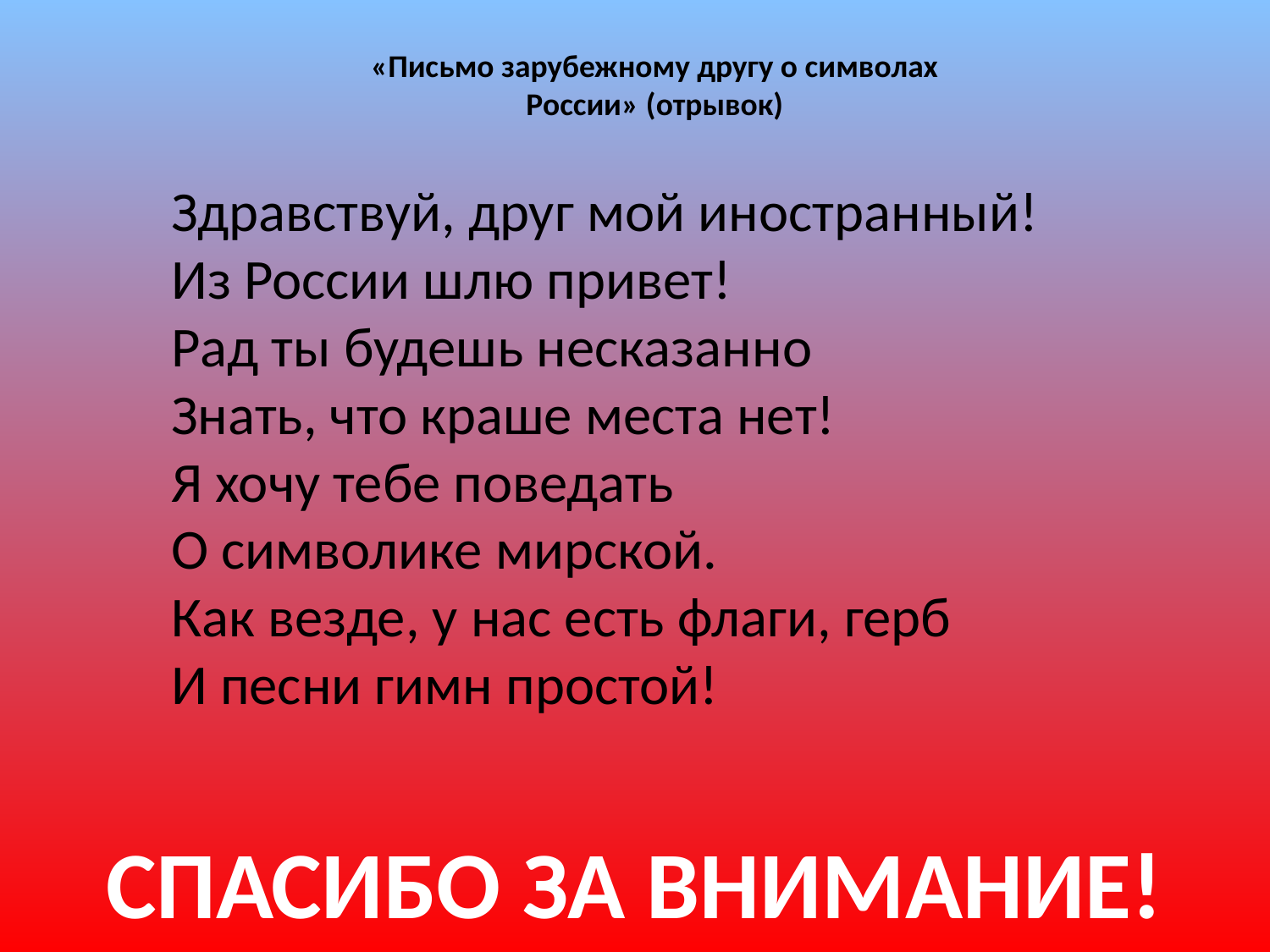

«Письмо зарубежному другу о символах России» (отрывок)
Здравствуй, друг мой иностранный!
Из России шлю привет!
Рад ты будешь несказанно
Знать, что краше места нет!
Я хочу тебе поведать
О символике мирской.
Как везде, у нас есть флаги, герб
И песни гимн простой!
# СПАСИБО ЗА ВНИМАНИЕ!